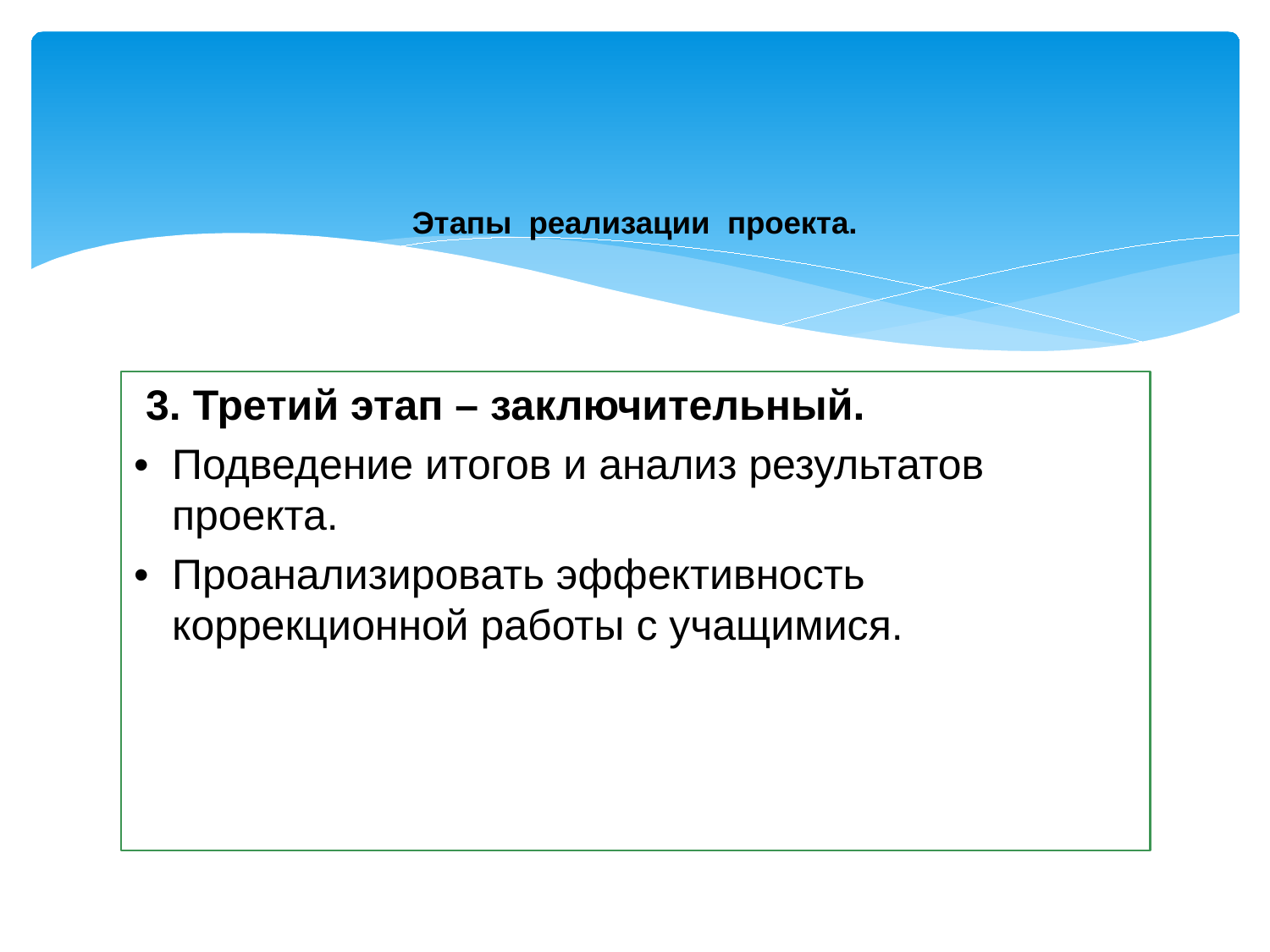

# Этапы  реализации  проекта.
 3. Третий этап – заключительный.
•	Подведение итогов и анализ результатов проекта.
•	Проанализировать эффективность коррекционной работы с учащимися.